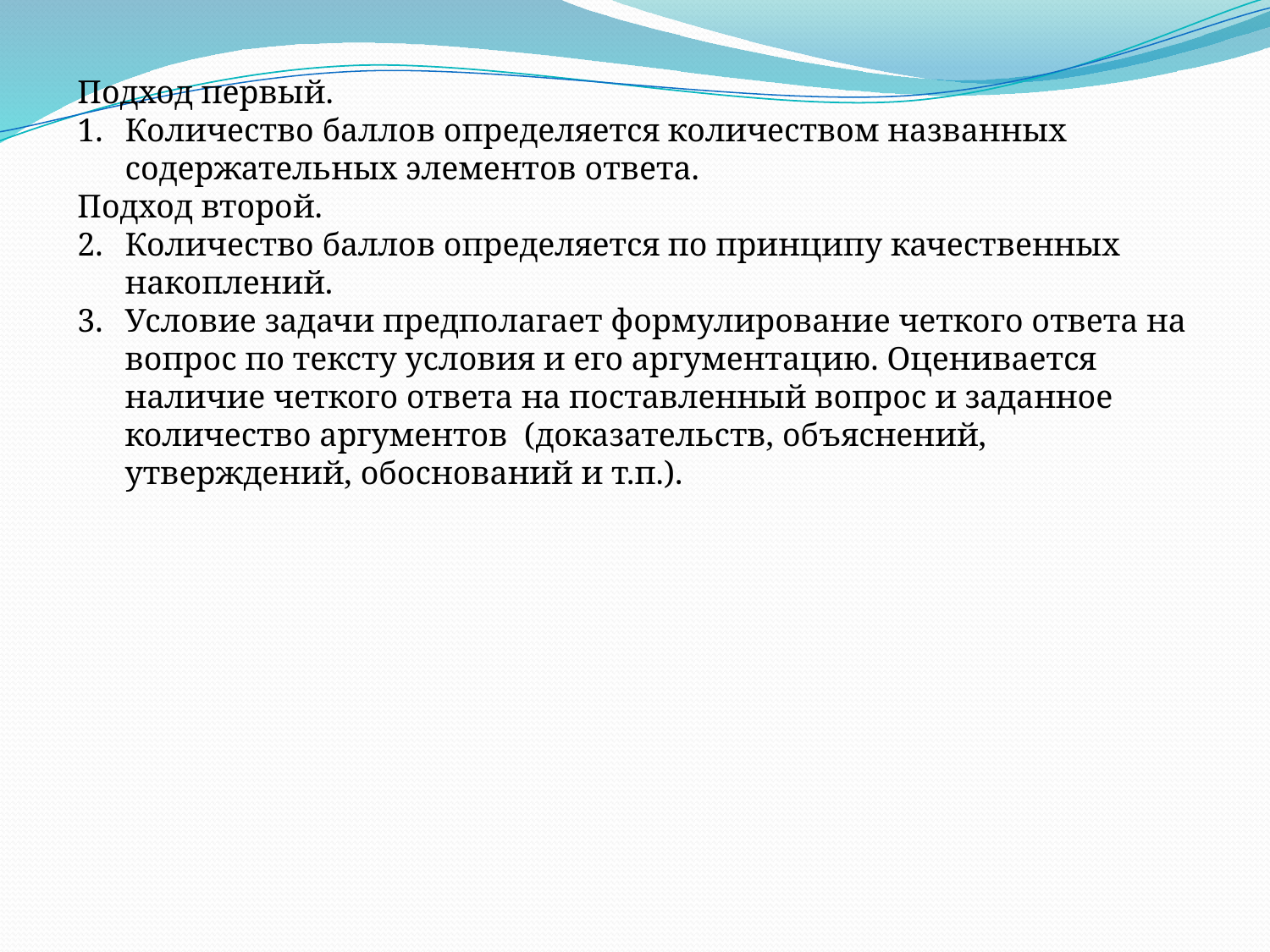

Подход первый.
Количество баллов определяется количеством названных содержательных элементов ответа.
Подход второй.
Количество баллов определяется по принципу качественных накоплений.
Условие задачи предполагает формулирование четкого ответа на вопрос по тексту условия и его аргументацию. Оценивается наличие четкого ответа на поставленный вопрос и заданное количество аргументов  (доказательств, объяснений, утверждений, обоснований и т.п.).